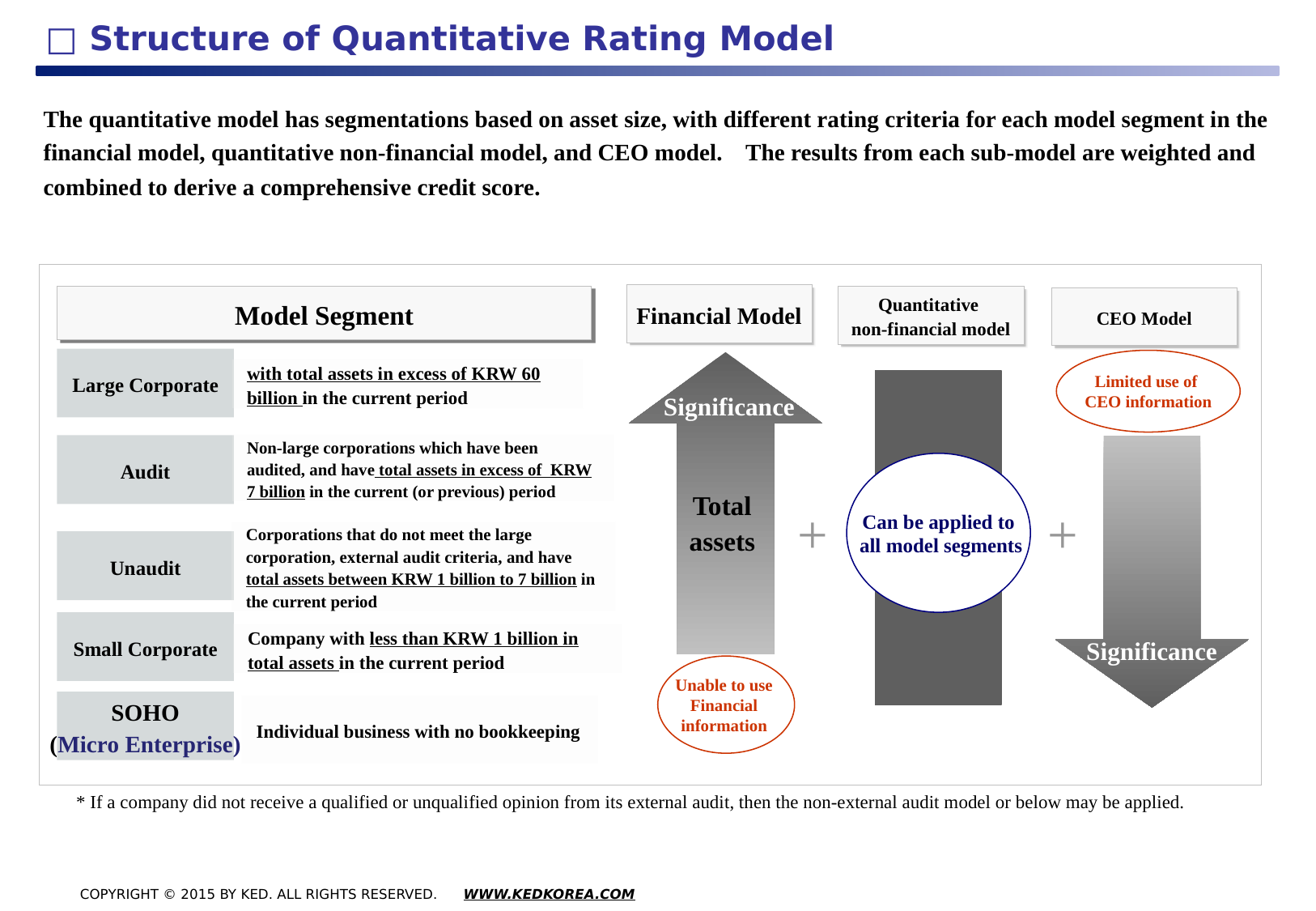

□ Structure of Quantitative Rating Model
The quantitative model has segmentations based on asset size, with different rating criteria for each model segment in the financial model, quantitative non-financial model, and CEO model.    The results from each sub-model are weighted and combined to derive a comprehensive credit score.

Financial Model
Model Segment
Quantitative
non-financial model
CEO Model
Large Corporate
with total assets in excess of KRW 60 billion in the current period
Non-large corporations which have been audited, and have total assets in excess of  KRW 7 billion in the current (or previous) period
Audit
Corporations that do not meet the large corporation, external audit criteria, and have total assets between KRW 1 billion to 7 billion in the current period
Unaudit
Small Corporate
Company with less than KRW 1 billion in total assets in the current period
SOHO
(Micro Enterprise)
Individual business with no bookkeeping
Limited use of
CEO information
Total
assets

Significance

Can be applied to
 all model segments
Significance

Unable to use
Financial
information
* If a company did not receive a qualified or unqualified opinion from its external audit, then the non-external audit model or below may be applied.
+
+